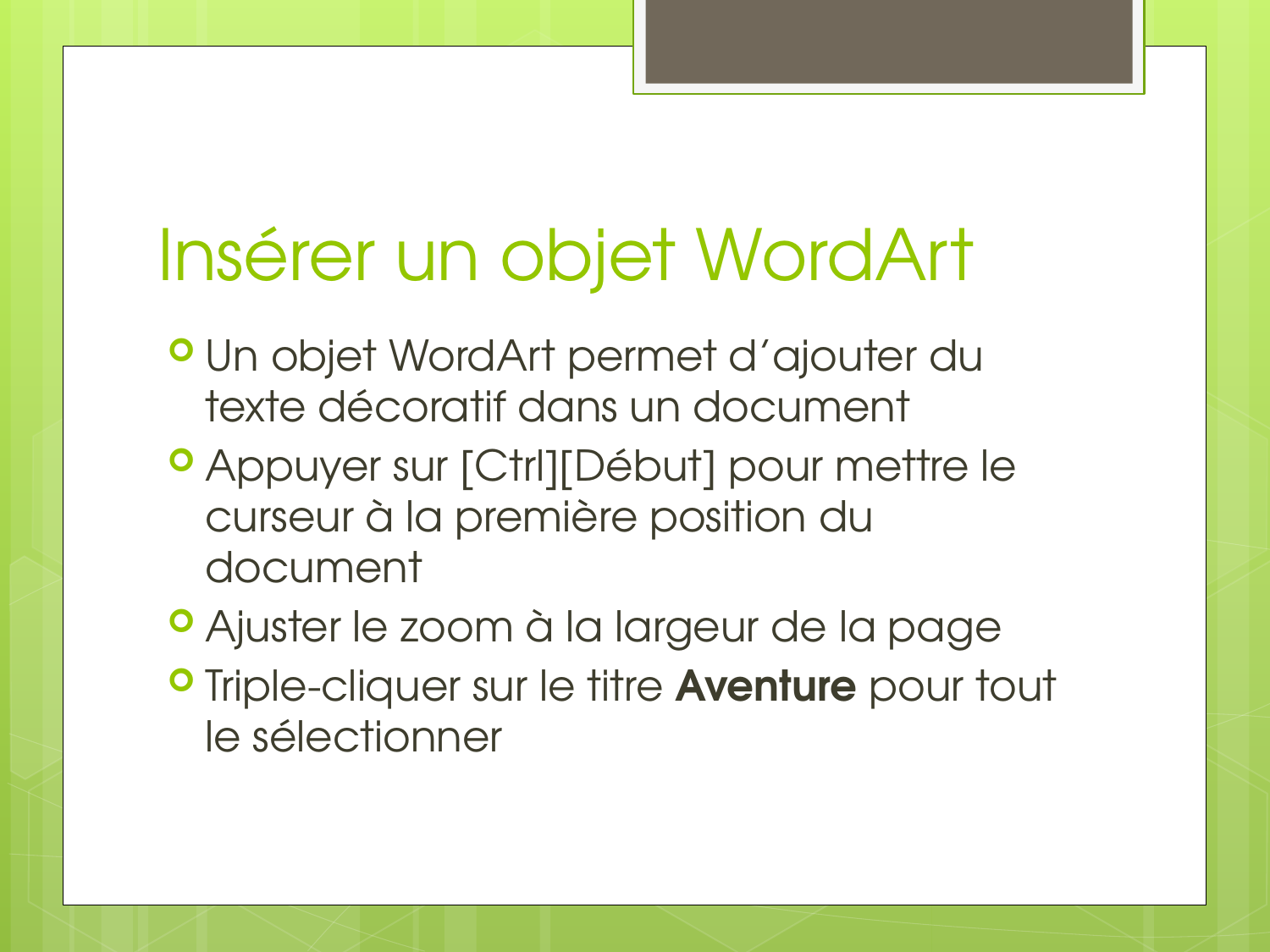

# Insérer un objet WordArt
Un objet WordArt permet d’ajouter du texte décoratif dans un document
Appuyer sur [Ctrl][Début] pour mettre le curseur à la première position du document
Ajuster le zoom à la largeur de la page
Triple-cliquer sur le titre Aventure pour tout le sélectionner